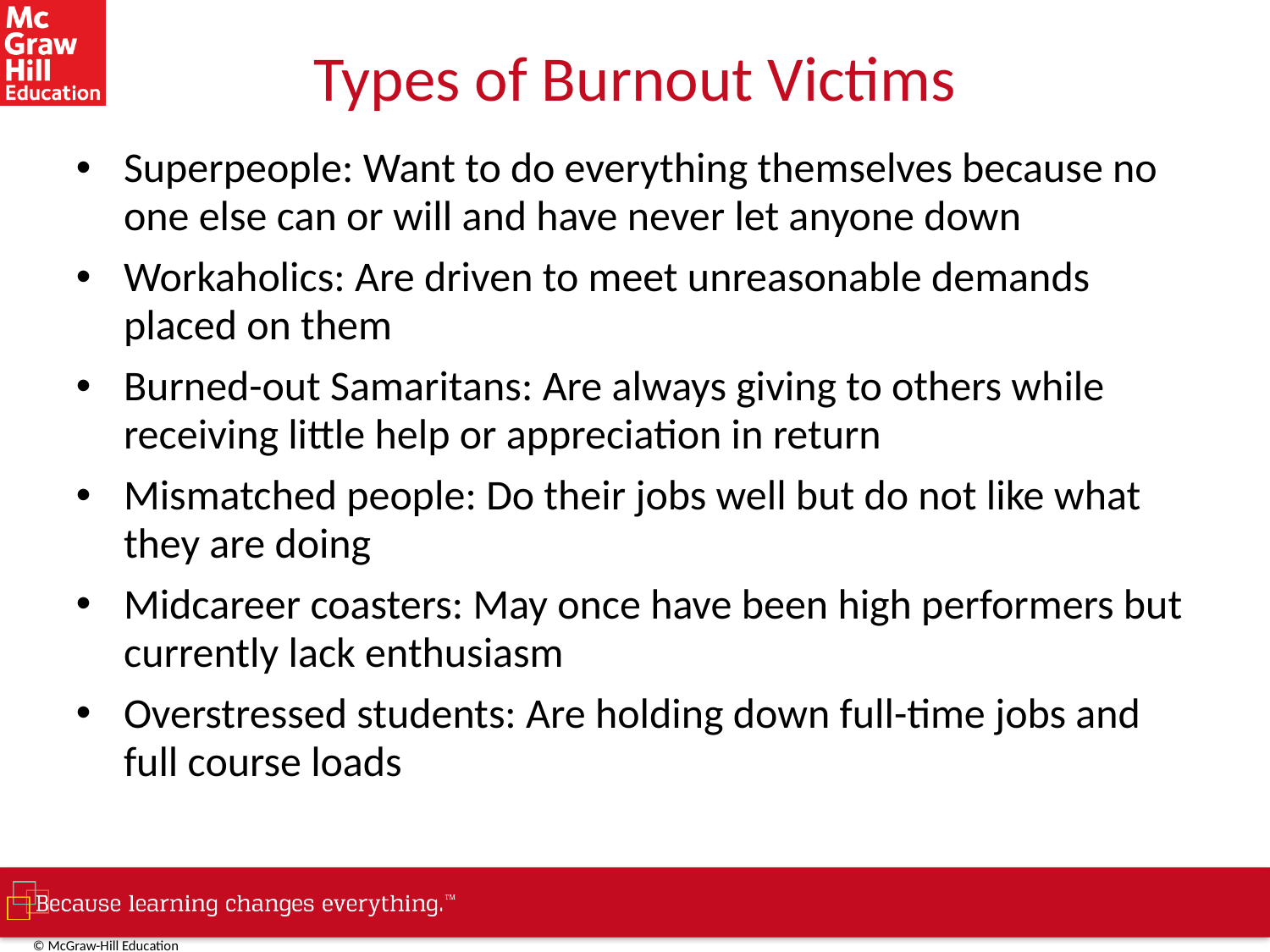

# Types of Burnout Victims
Superpeople: Want to do everything themselves because no one else can or will and have never let anyone down
Workaholics: Are driven to meet unreasonable demands placed on them
Burned-out Samaritans: Are always giving to others while receiving little help or appreciation in return
Mismatched people: Do their jobs well but do not like what they are doing
Midcareer coasters: May once have been high performers but currently lack enthusiasm
Overstressed students: Are holding down full-time jobs and full course loads